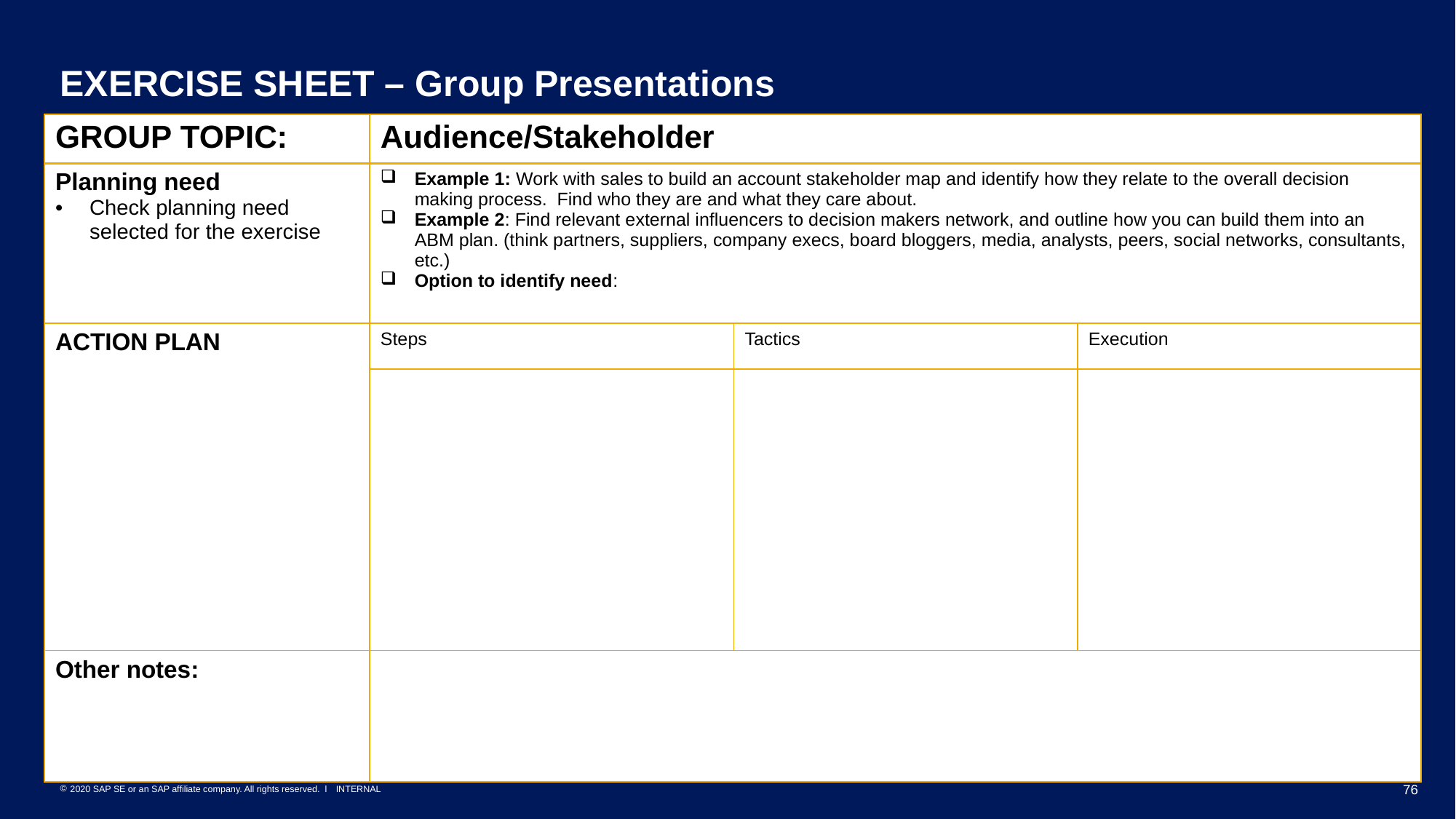

# EXERCISE SHEET – Group Presentations
| GROUP TOPIC: | Audience/Stakeholder |  |  |
| --- | --- | --- | --- |
| Planning need Check planning need selected for the exercise | Example 1: Work with sales to build an account stakeholder map and identify how they relate to the overall decision making process. Find who they are and what they care about. Example 2: Find relevant external influencers to decision makers network, and outline how you can build them into an ABM plan. (think partners, suppliers, company execs, board bloggers, media, analysts, peers, social networks, consultants, etc.) Option to identify need: |  |  |
| ACTION PLAN | Steps | Tactics | Execution |
|  |  |  |  |
| Other notes: |  |  |  |